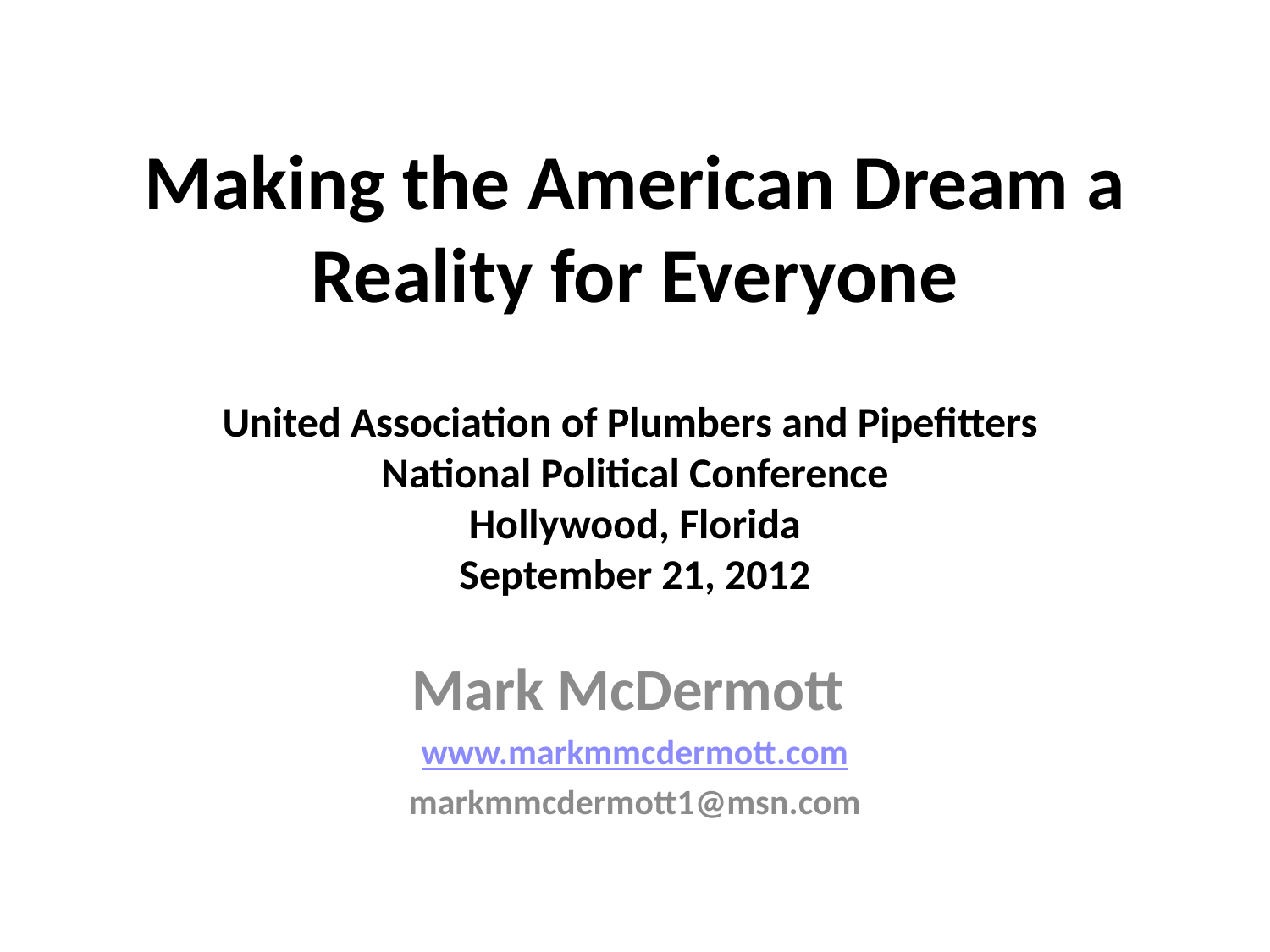

# Making the American Dream a Reality for Everyone United Association of Plumbers and Pipefitters National Political Conference Hollywood, Florida September 21, 2012

Mark McDermott
www.markmmcdermott.com
markmmcdermott1@msn.com